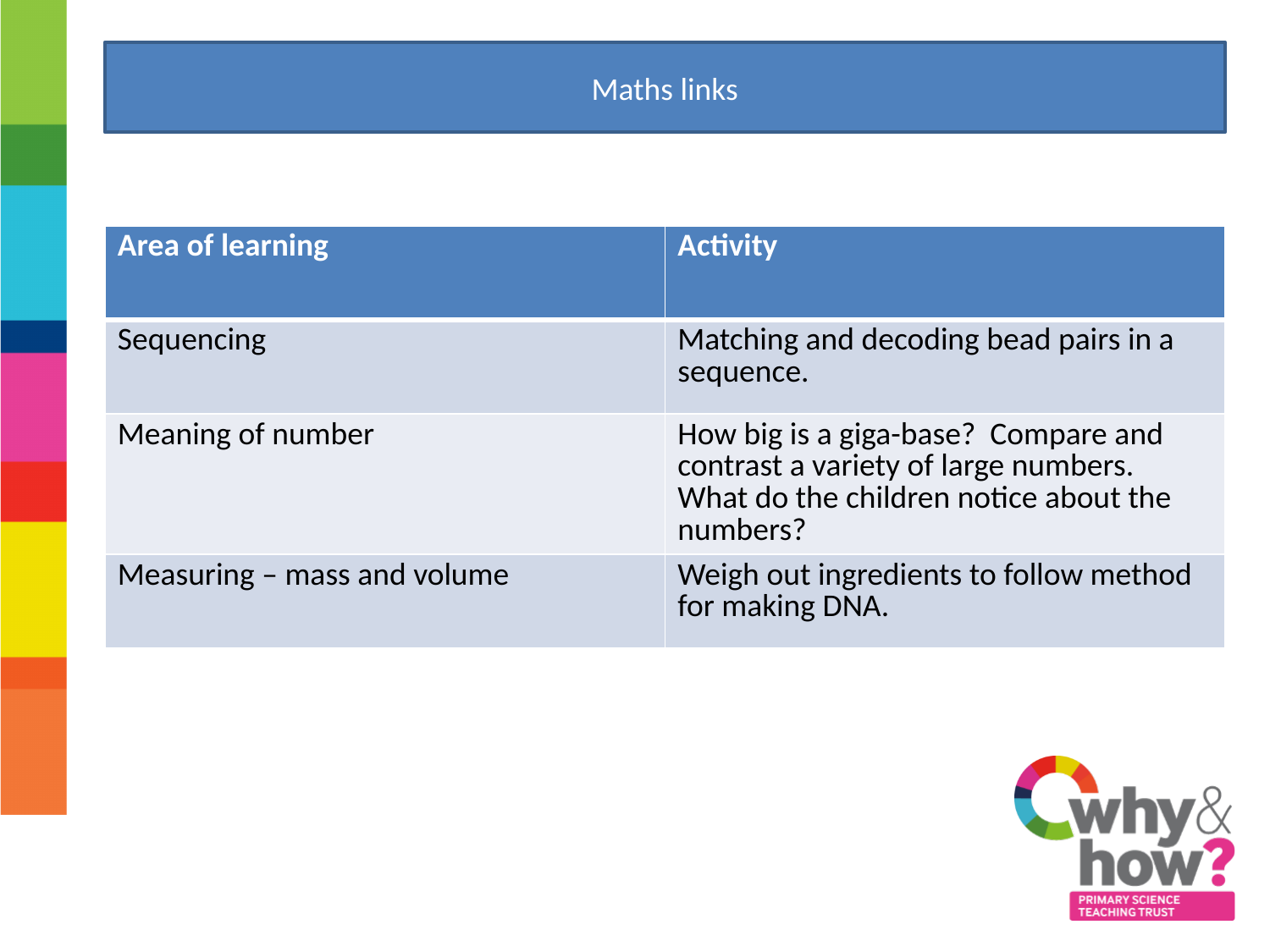

Maths links
| Area of learning | Activity |
| --- | --- |
| Sequencing | Matching and decoding bead pairs in a sequence. |
| Meaning of number | How big is a giga-base? Compare and contrast a variety of large numbers. What do the children notice about the numbers? |
| Measuring – mass and volume | Weigh out ingredients to follow method for making DNA. |